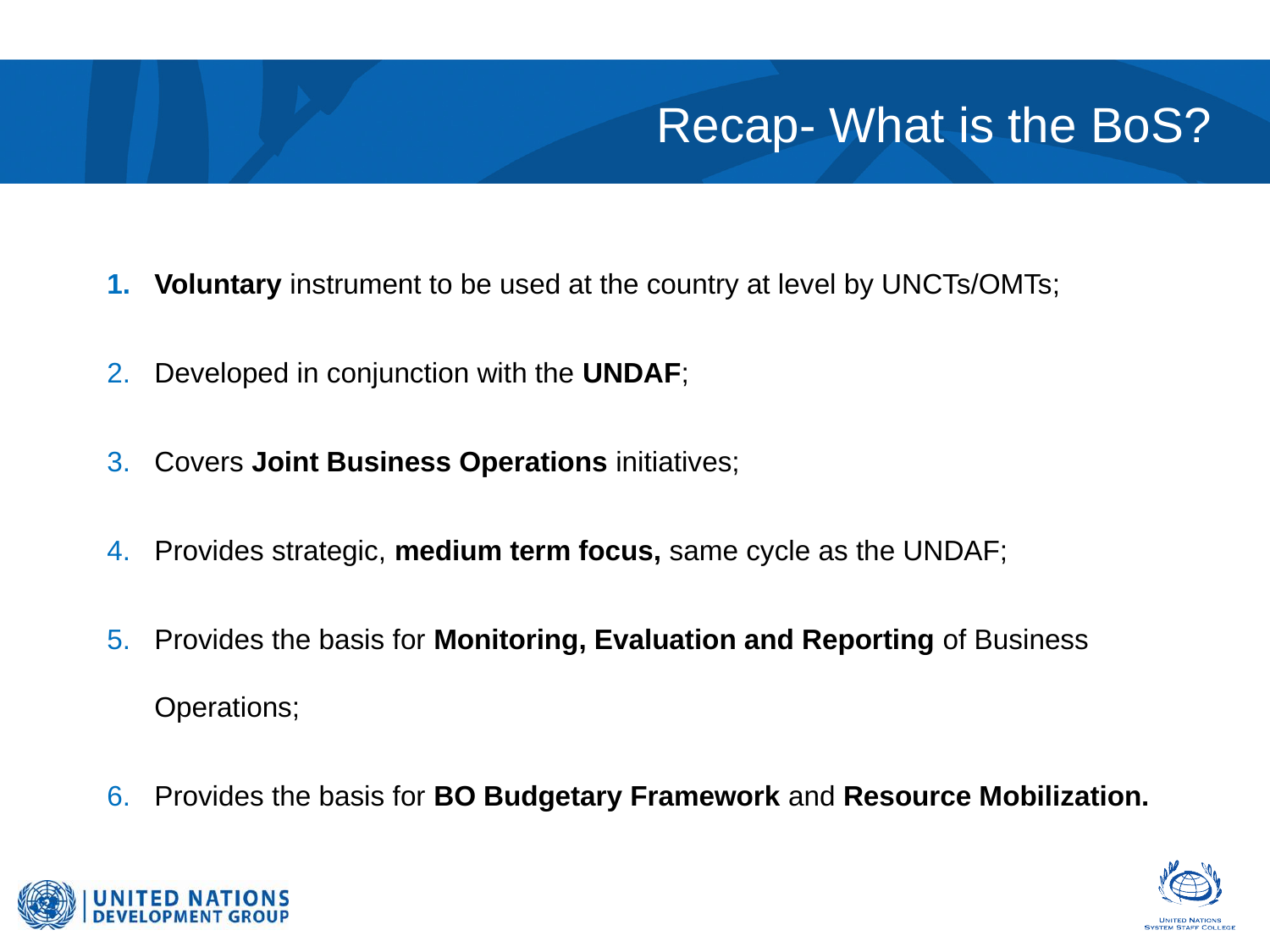

# Recap- What is the BoS?
Voluntary instrument to be used at the country at level by UNCTs/OMTs;
Developed in conjunction with the UNDAF;
Covers Joint Business Operations initiatives;
Provides strategic, medium term focus, same cycle as the UNDAF;
Provides the basis for Monitoring, Evaluation and Reporting of Business Operations;
Provides the basis for BO Budgetary Framework and Resource Mobilization.